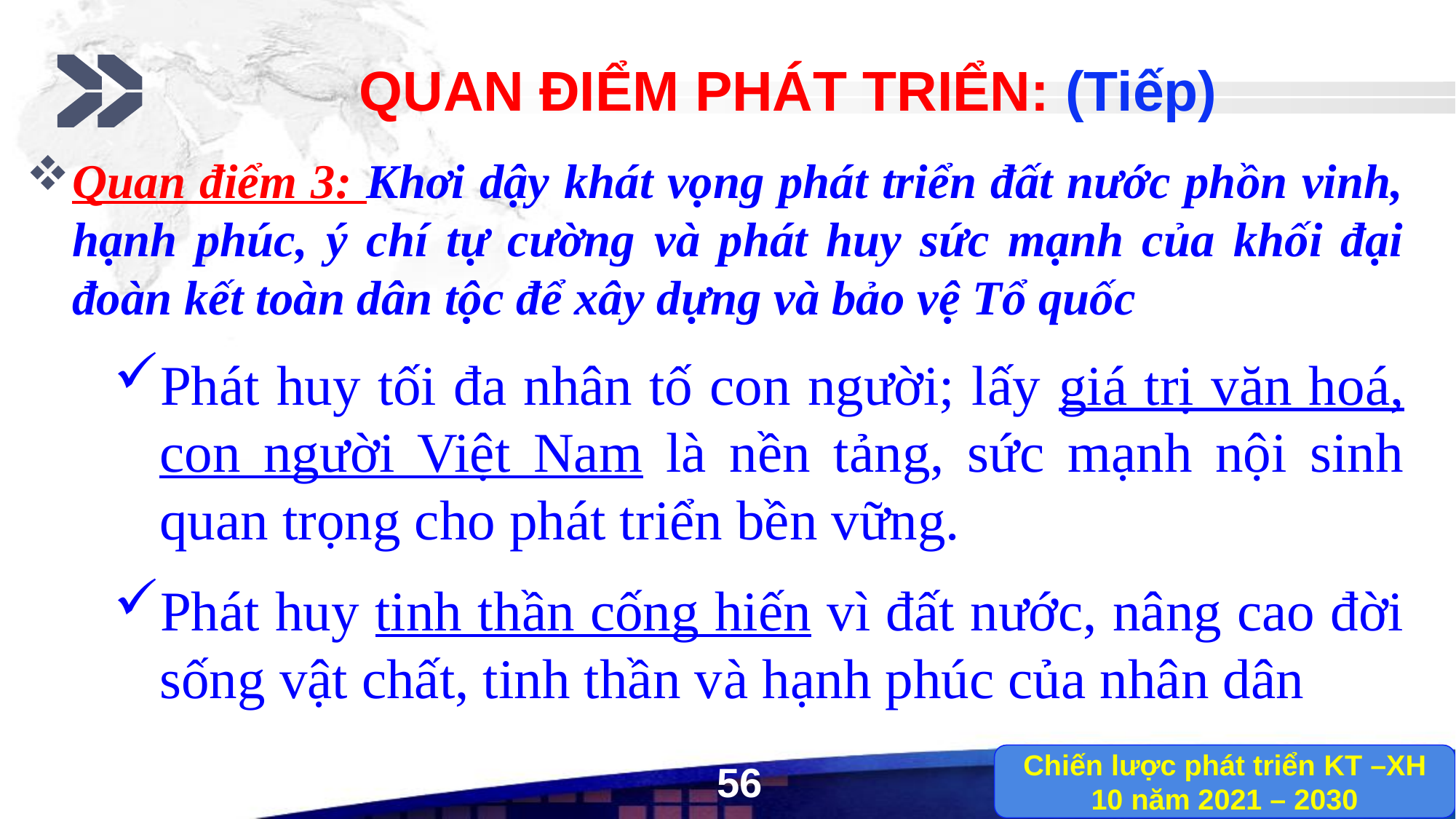

QUAN ĐIỂM PHÁT TRIỂN: (Tiếp)
Quan điểm 3: Khơi dậy khát vọng phát triển đất nước phồn vinh, hạnh phúc, ý chí tự cường và phát huy sức mạnh của khối đại đoàn kết toàn dân tộc để xây dựng và bảo vệ Tổ quốc
Phát huy tối đa nhân tố con người; lấy giá trị văn hoá, con người Việt Nam là nền tảng, sức mạnh nội sinh quan trọng cho phát triển bền vững.
Phát huy tinh thần cống hiến vì đất nước, nâng cao đời sống vật chất, tinh thần và hạnh phúc của nhân dân

Chiến lược phát triển KT –XH
10 năm 2021 – 2030
56